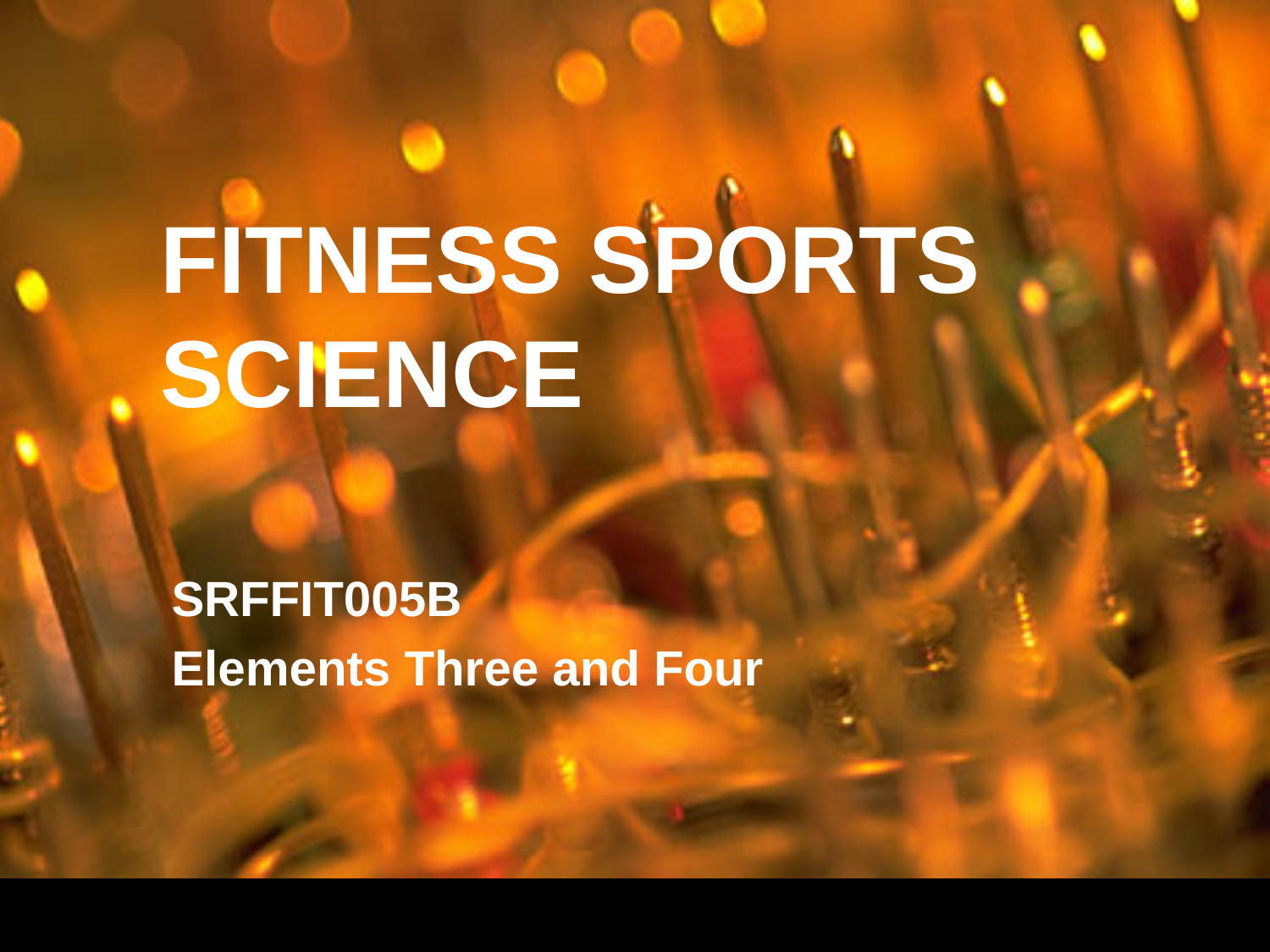

# FITNESS SPORTS SCIENCE
SRFFIT005B
Elements Three and Four